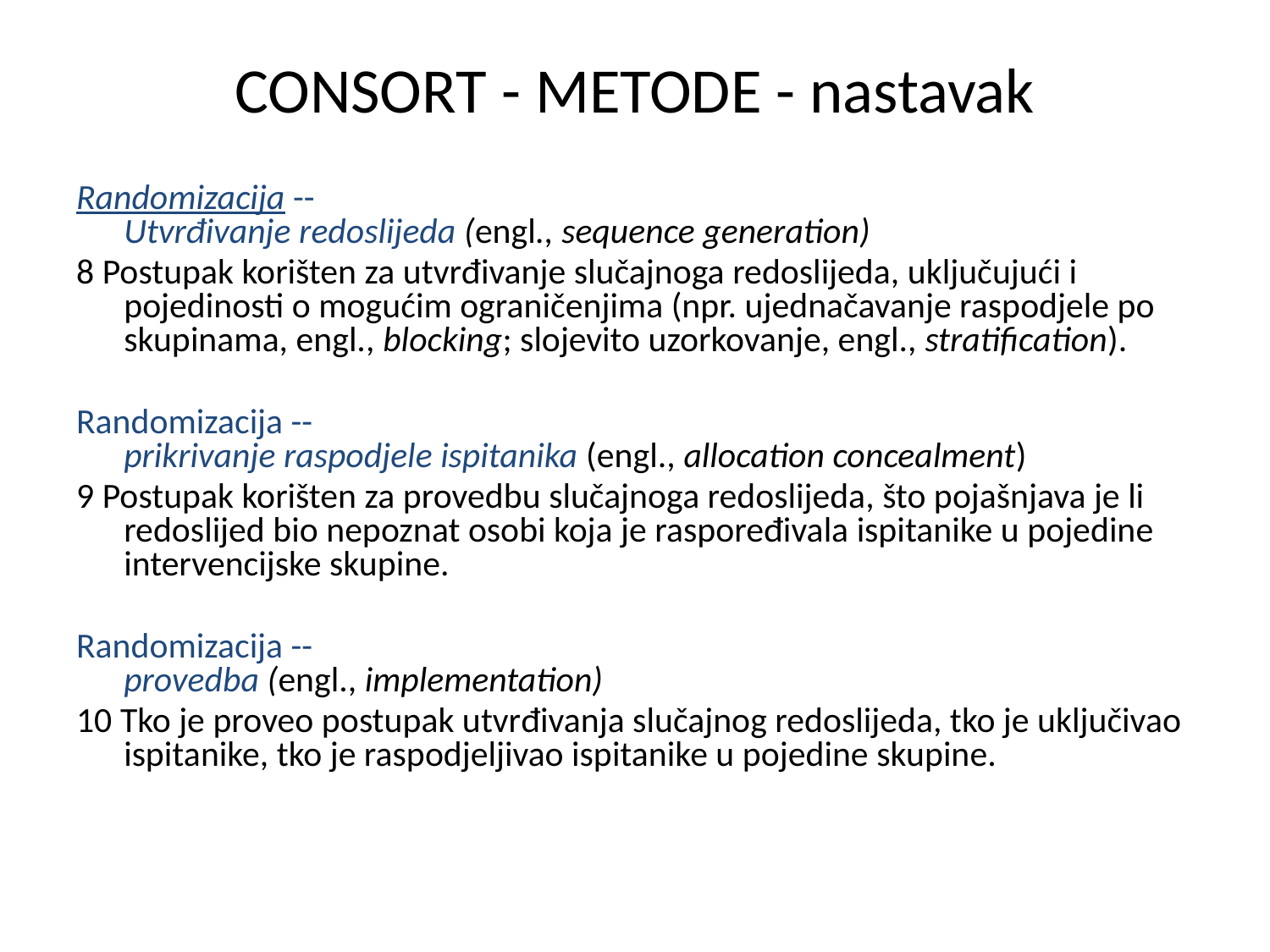

# CONSORT - METODE - nastavak
Randomizacija --
Utvrđivanje redoslijeda (engl., sequence generation)
8 Postupak korišten za utvrđivanje slučajnoga redoslijeda, uključujući i pojedinosti o mogućim ograničenjima (npr. ujednačavanje raspodjele po skupinama, engl., blocking; slojevito uzorkovanje, engl., stratification).

Randomizacija --
prikrivanje raspodjele ispitanika (engl., allocation concealment)
9 Postupak korišten za provedbu slučajnoga redoslijeda, što pojašnjava je li redoslijed bio nepoznat osobi koja je raspoređivala ispitanike u pojedine intervencijske skupine.

Randomizacija --
provedba (engl., implementation)
10 Tko je proveo postupak utvrđivanja slučajnog redoslijeda, tko je uključivao ispitanike, tko je raspodjeljivao ispitanike u pojedine skupine.